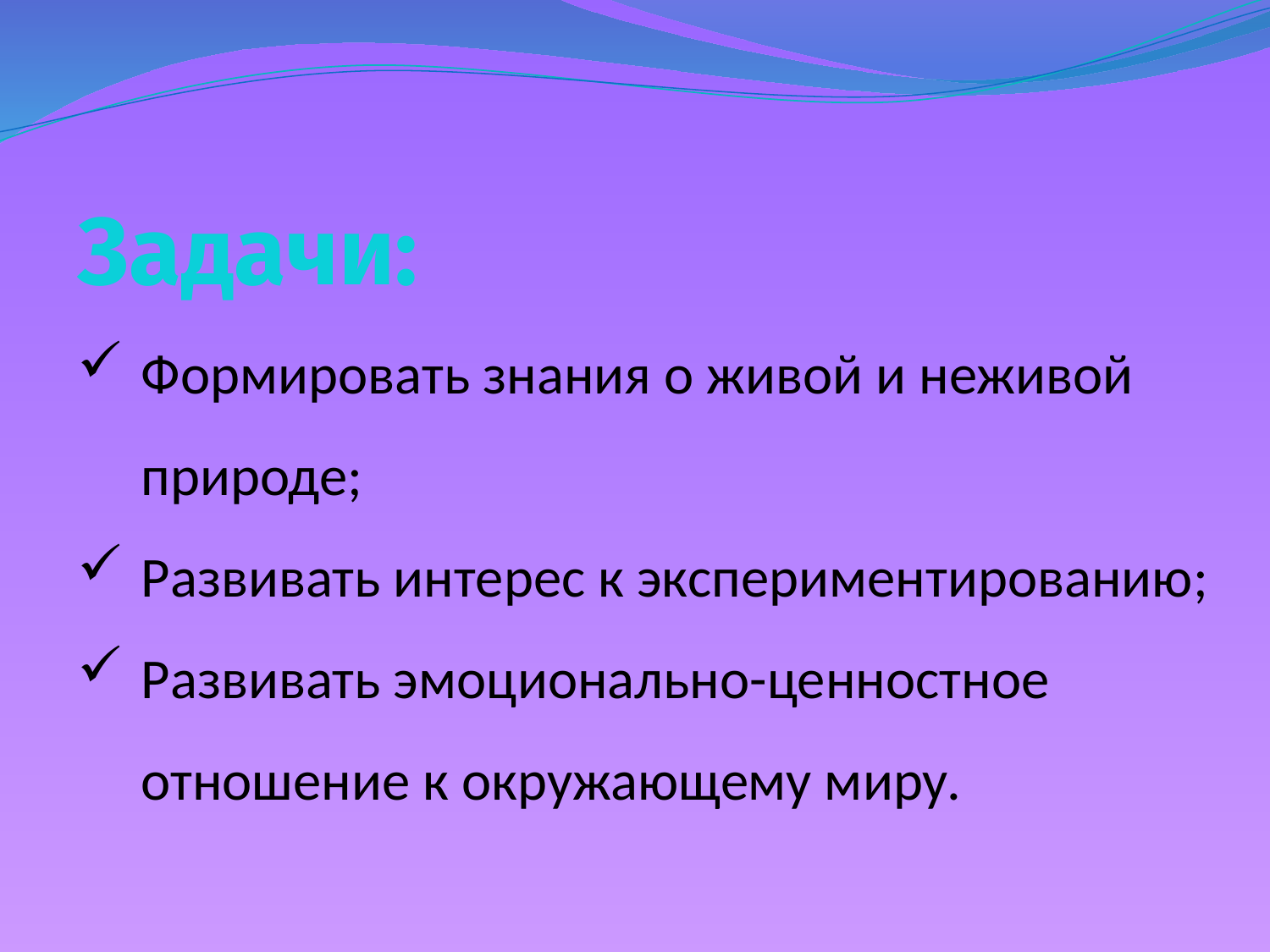

Задачи:
Формировать знания о живой и неживой природе;
Развивать интерес к экспериментированию;
Развивать эмоционально-ценностное отношение к окружающему миру.